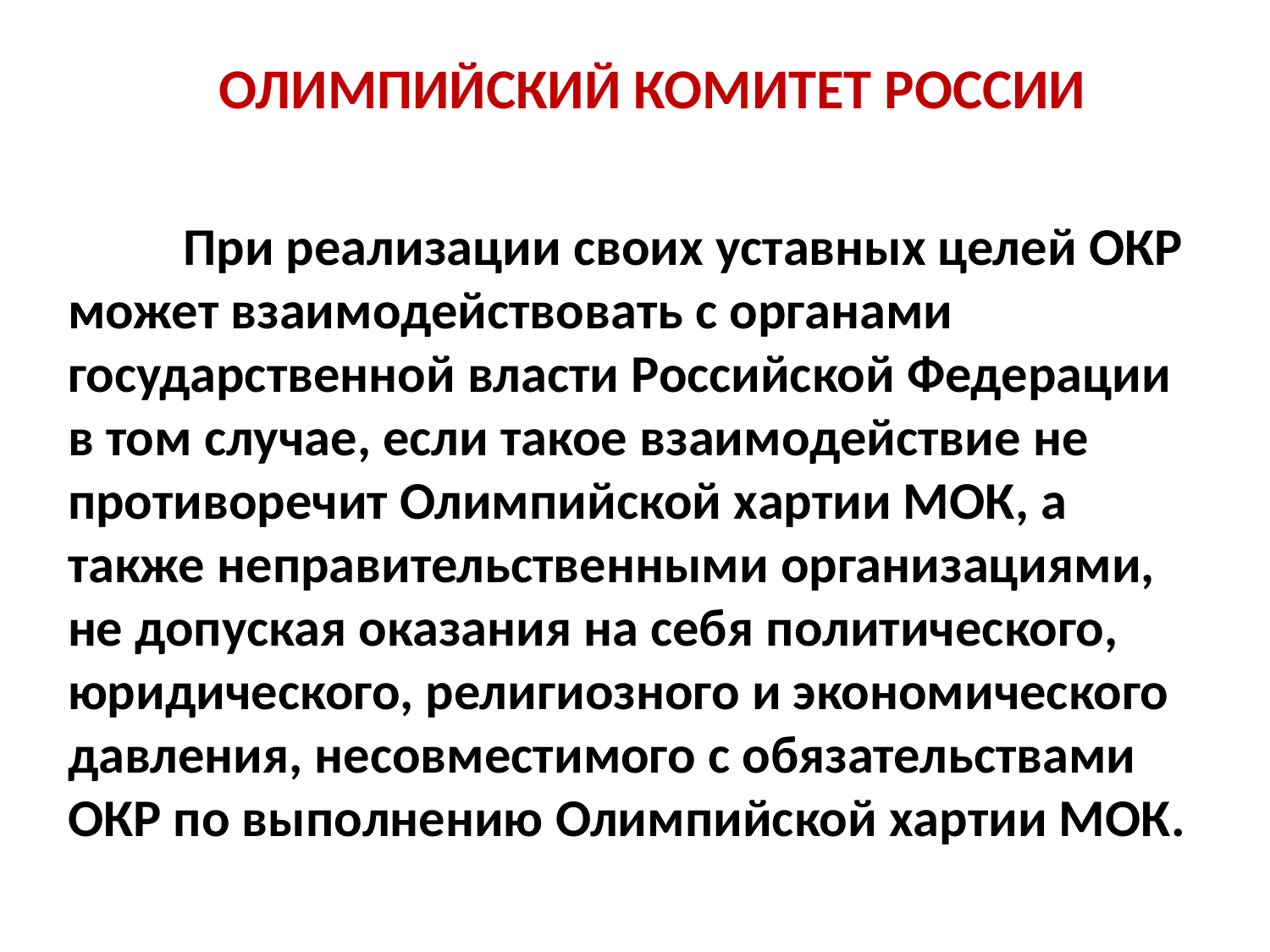

# Олимпийский Комитет России
	При реализации своих уставных целей ОКР может взаимодействовать с органами государственной власти Российской Федерации в том случае, если такое взаимодействие не противоречит Олимпийской хартии МОК, а также неправительственными организациями, не допуская оказания на себя политического, юридического, религиозного и экономического давления, несовместимого с обязательствами ОКР по выполнению Олимпийской хартии МОК.